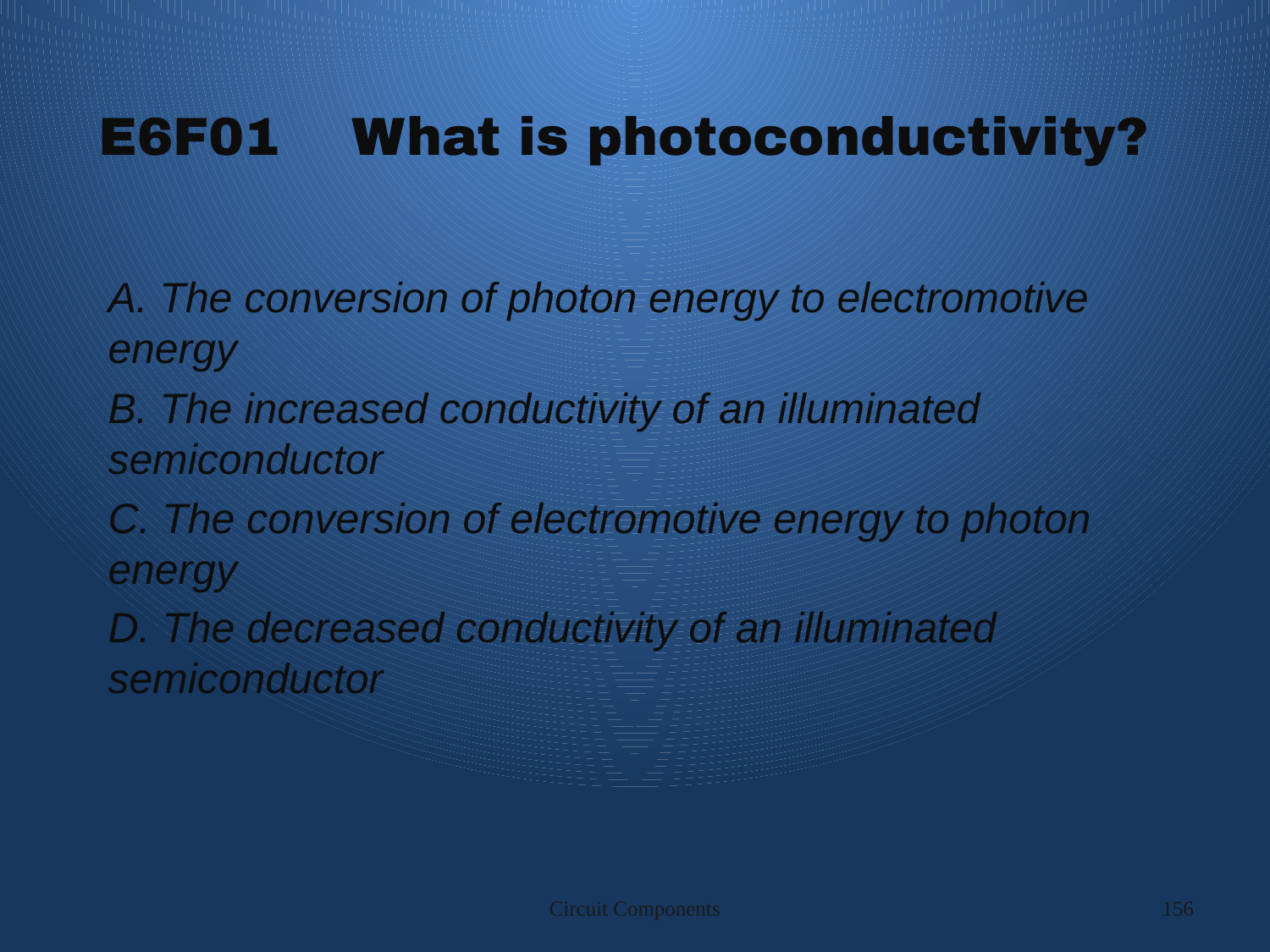

# E6F01    What is photoconductivity?
A. The conversion of photon energy to electromotive energy
B. The increased conductivity of an illuminated semiconductor
C. The conversion of electromotive energy to photon energy
D. The decreased conductivity of an illuminated semiconductor
Circuit Components
156